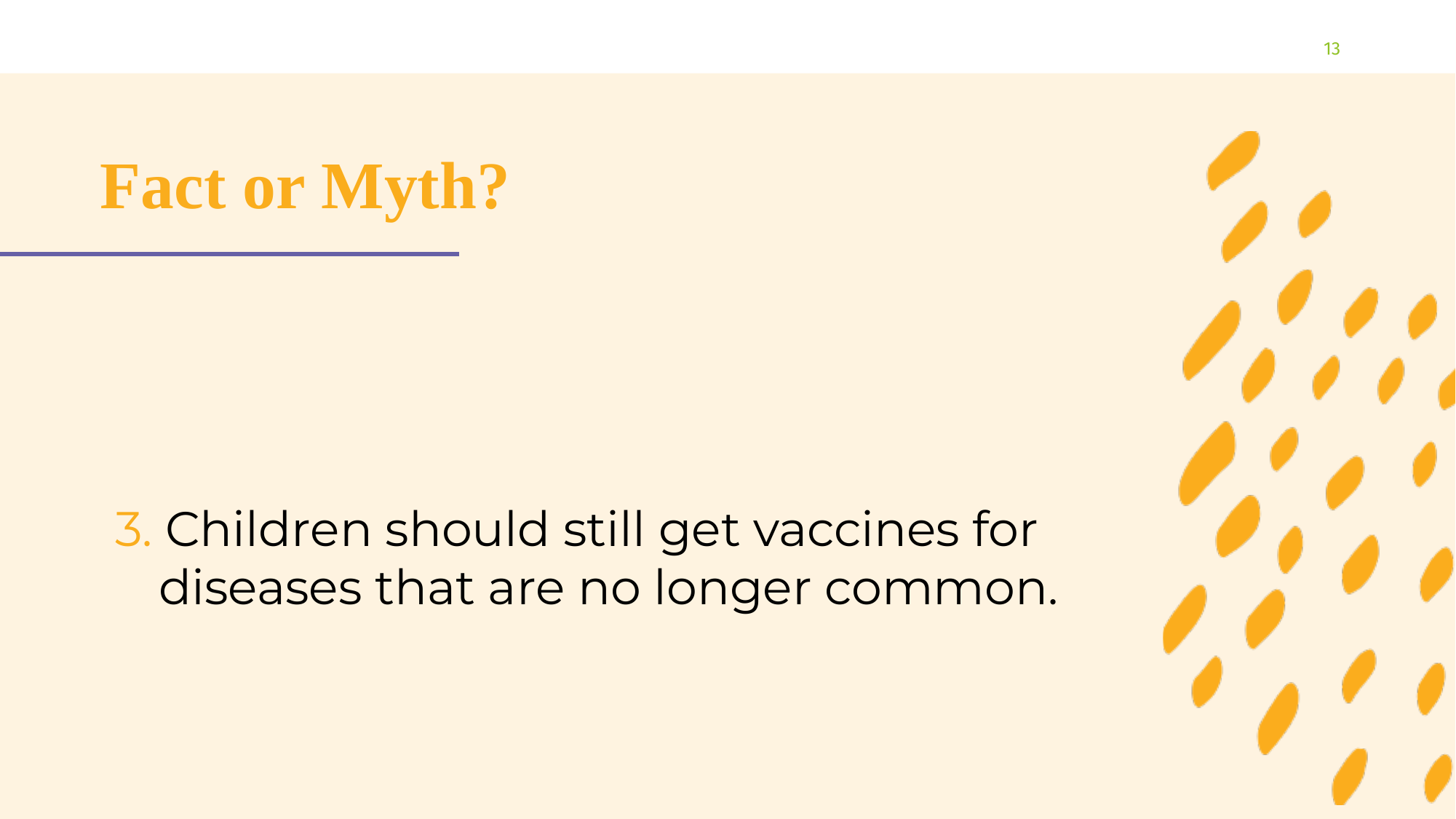

13
# Fact or Myth?
3. Children should still get vaccines for diseases that are no longer common.